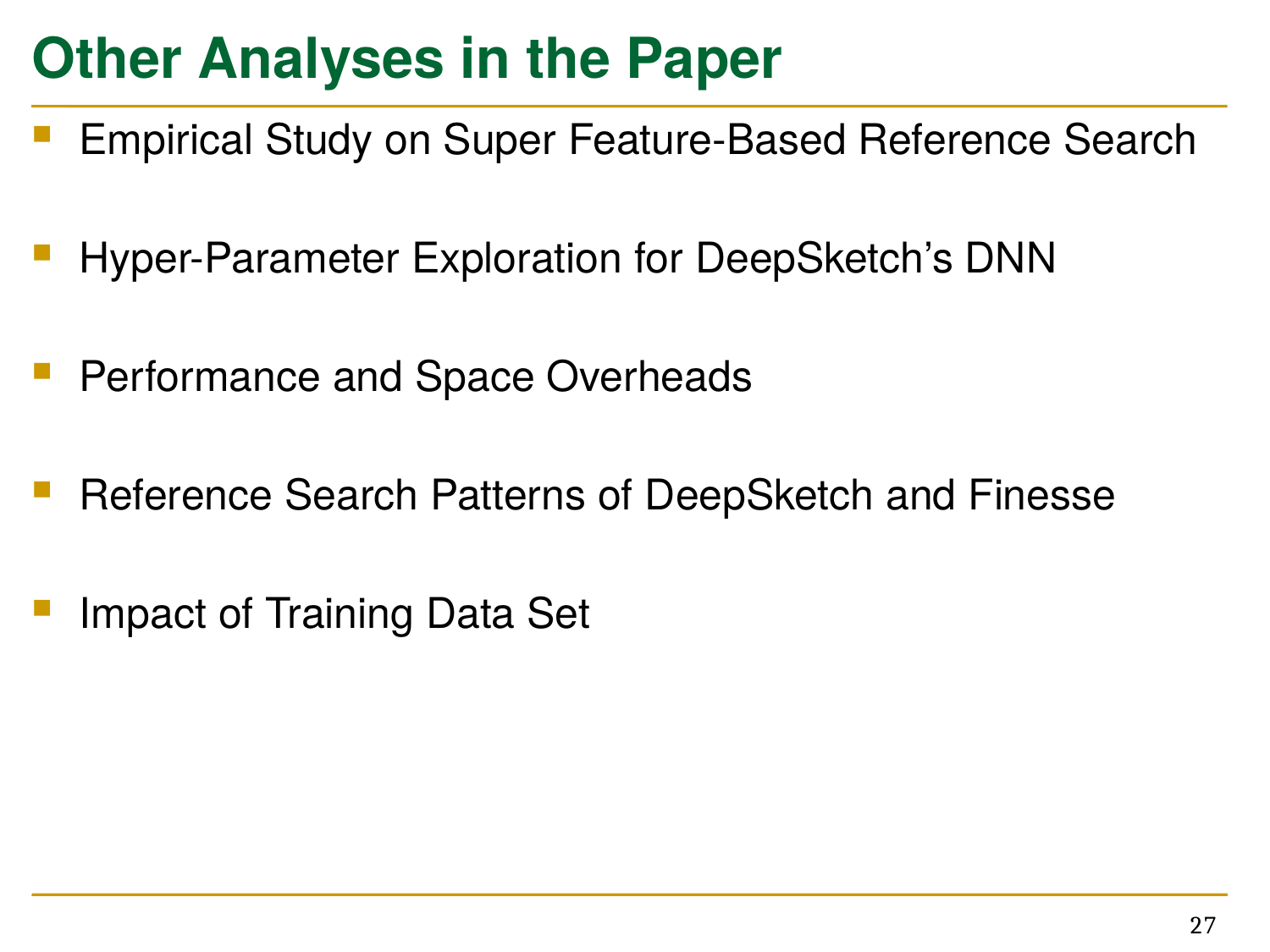

# Other Analyses in the Paper
Empirical Study on Super Feature-Based Reference Search

Hyper-Parameter Exploration for DeepSketch’s DNN

Performance and Space Overheads

Reference Search Patterns of DeepSketch and Finesse

Impact of Training Data Set

27